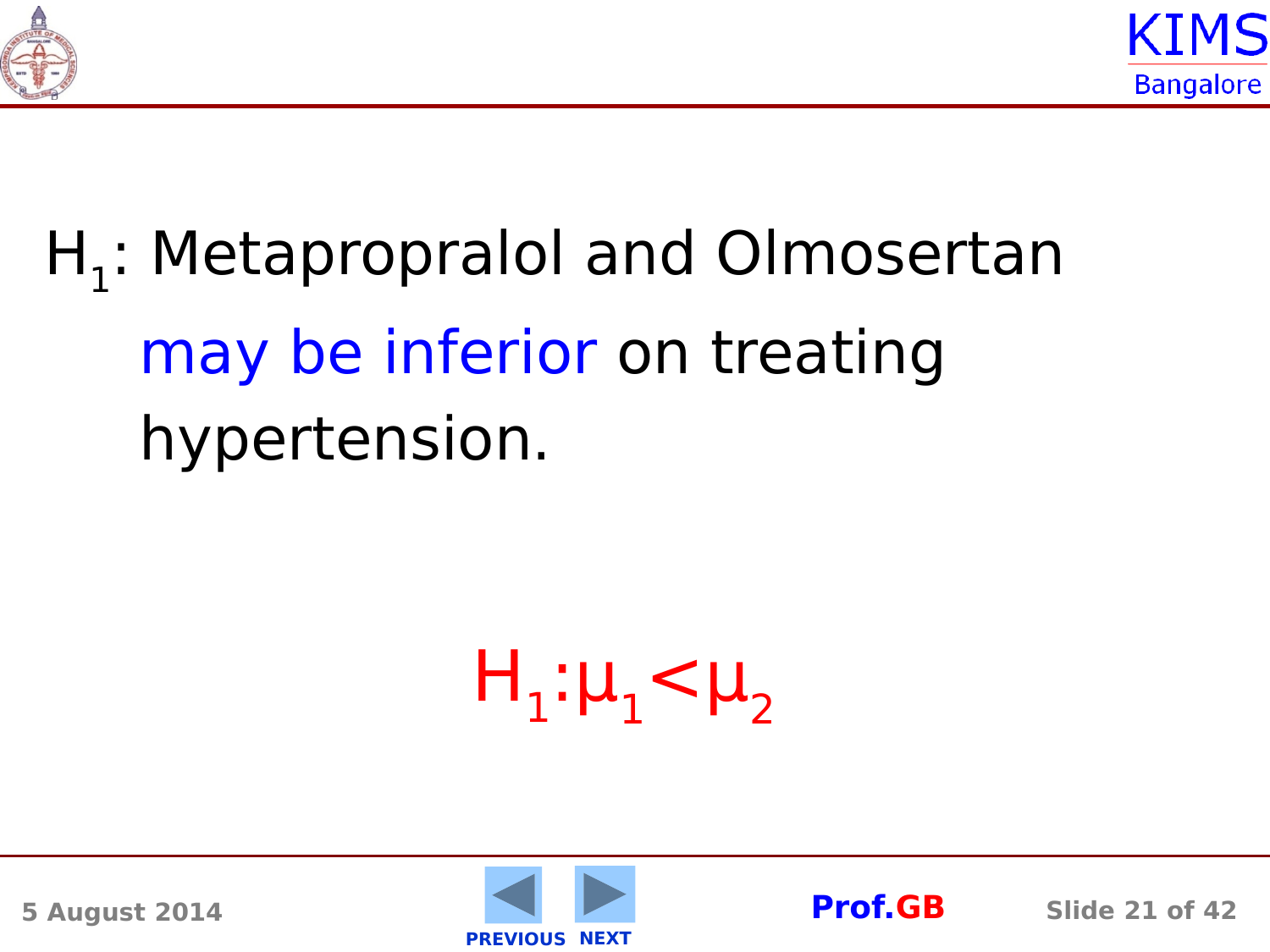

H1: Metapropralol and Olmosertan
     may be inferior on treating
     hypertension.
H1:μ1<μ2
5 August 2014